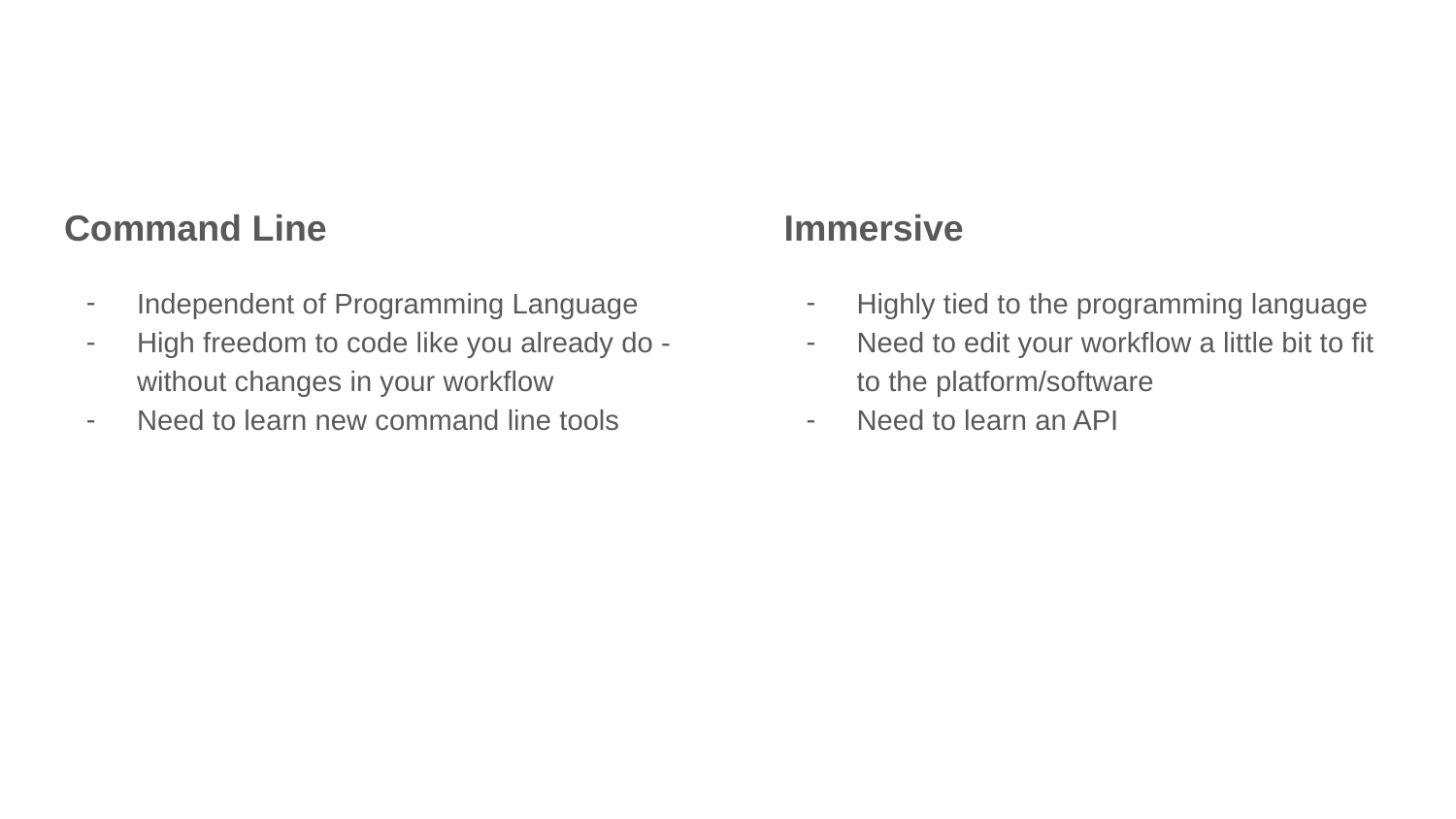

#
Command Line
Independent of Programming Language
High freedom to code like you already do - without changes in your workflow
Need to learn new command line tools
Immersive
Highly tied to the programming language
Need to edit your workflow a little bit to fit to the platform/software
Need to learn an API